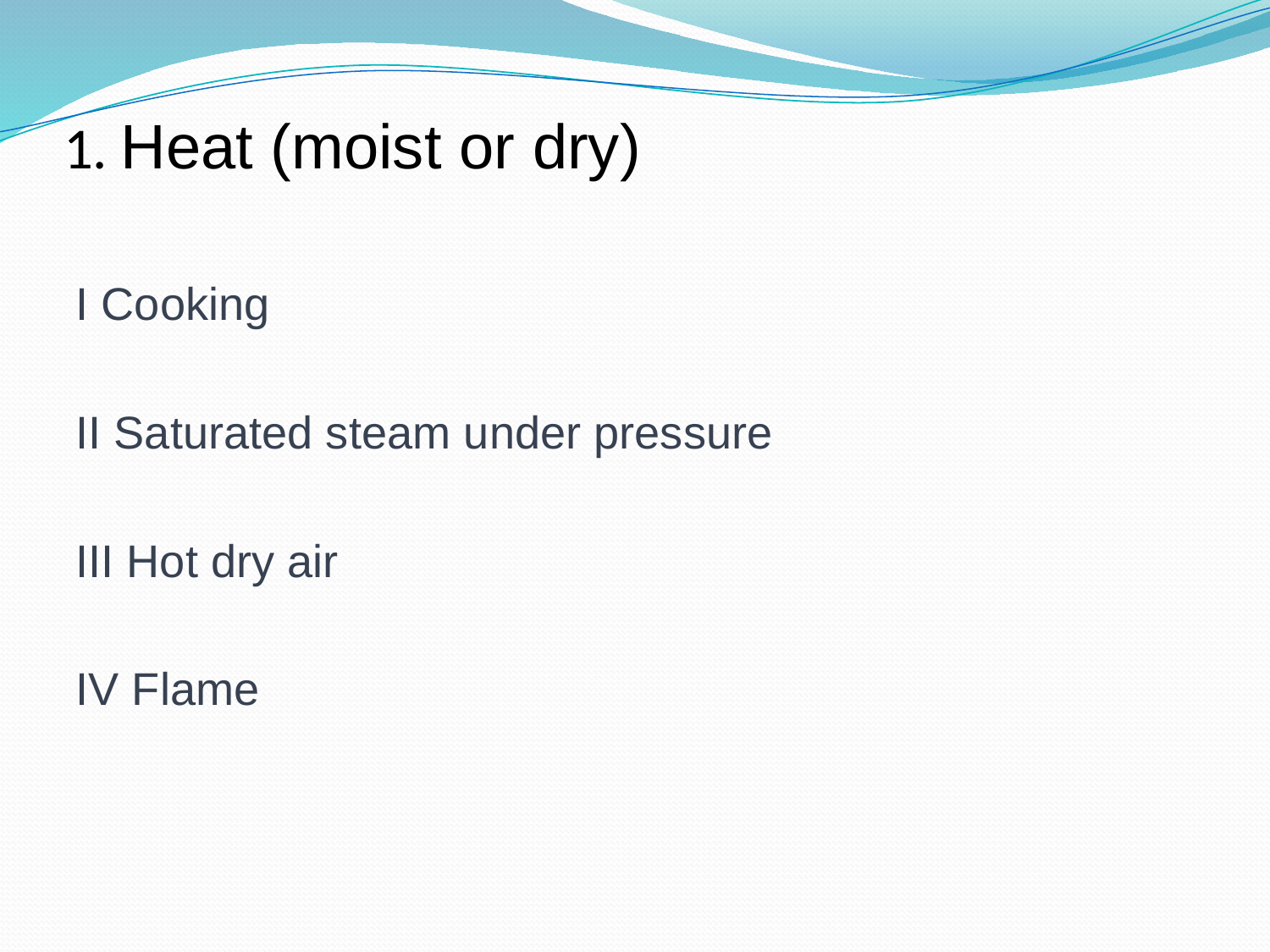

# 1. Heat (moist or dry)
I Cooking

II Saturated steam under pressure

III Hot dry air

IV Flame